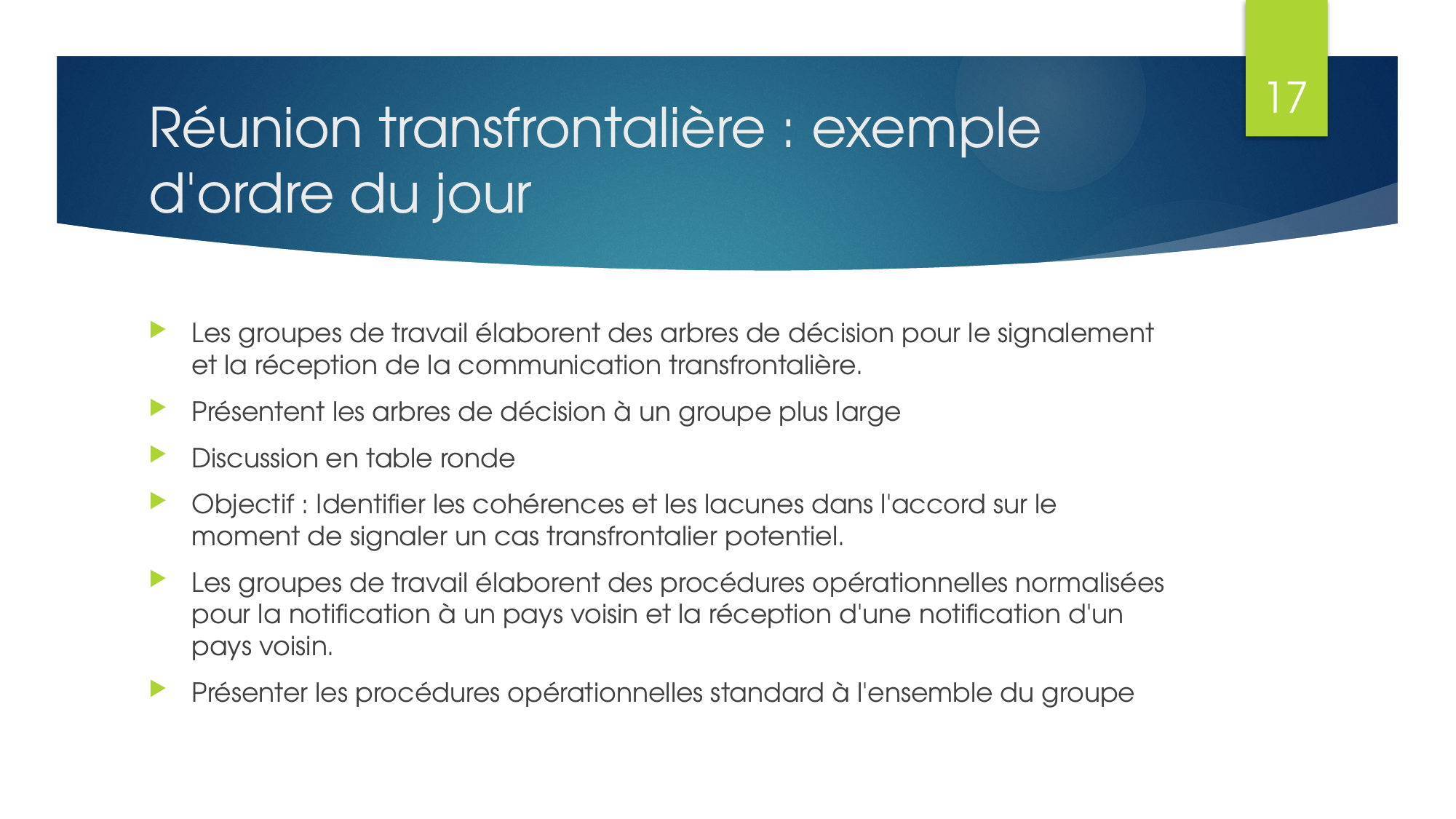

17
# Réunion transfrontalière : exemple d'ordre du jour
Les groupes de travail élaborent des arbres de décision pour le signalement et la réception de la communication transfrontalière.
Présentent les arbres de décision à un groupe plus large
Discussion en table ronde
Objectif : Identifier les cohérences et les lacunes dans l'accord sur le moment de signaler un cas transfrontalier potentiel.
Les groupes de travail élaborent des procédures opérationnelles normalisées pour la notification à un pays voisin et la réception d'une notification d'un pays voisin.
Présenter les procédures opérationnelles standard à l'ensemble du groupe